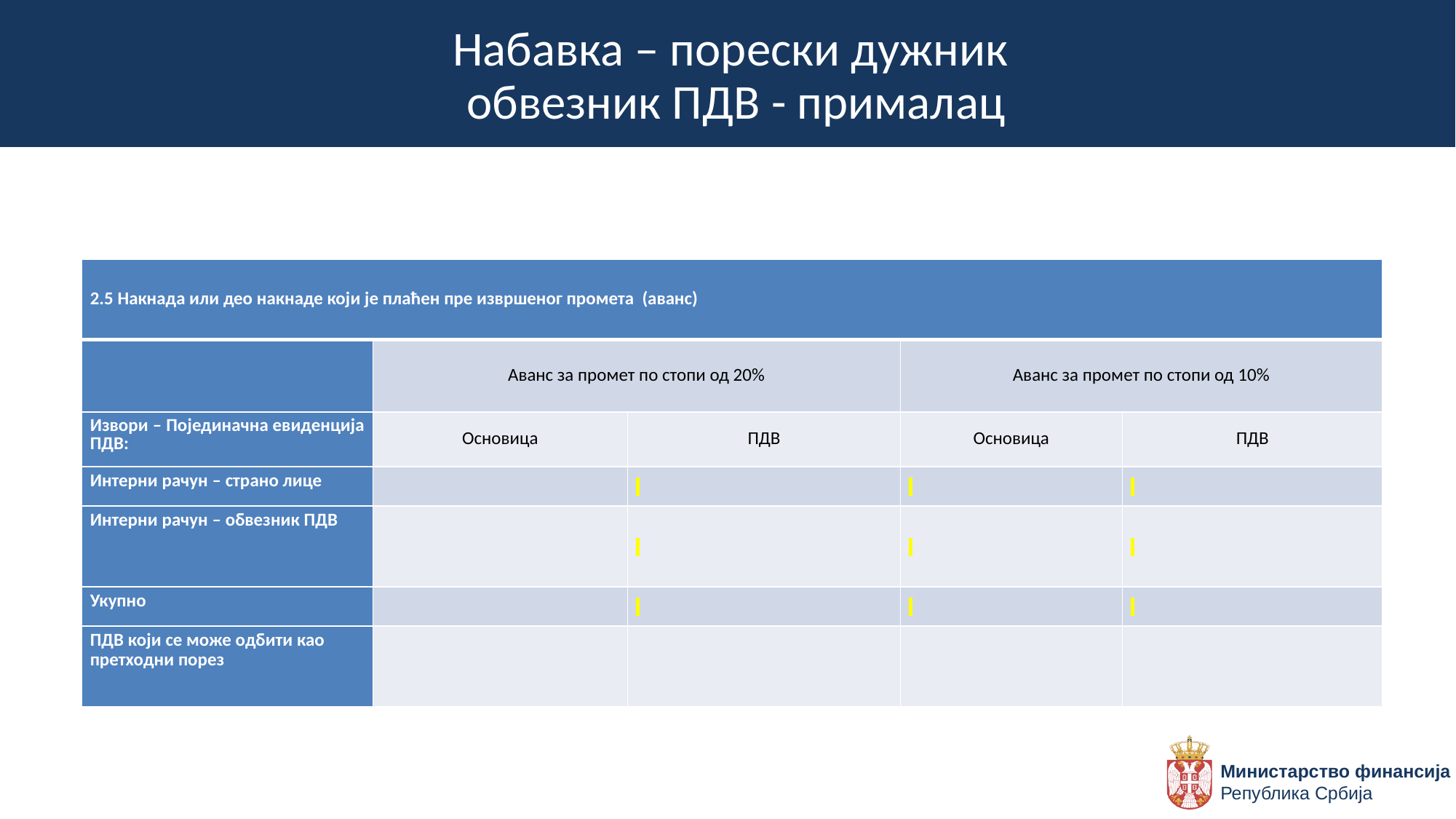

Набавка – порески дужник
обвезник ПДВ - прималац

| 2.5 Накнада или део накнаде који је плаћен пре извршеног промета (аванс) |  |  |  |  |
| --- | --- | --- | --- | --- |
|  | Аванс за промет по стопи од 20% |  | Аванс за промет по стопи од 10% |  |
| Извори – Појединачна евиденција ПДВ: | Основица | ПДВ | Основица | ПДВ |
| Интерни рачун – страно лице |  |  |  |  |
| Интерни рачун – обвезник ПДВ |  |  |  |  |
| Укупно |  |  |  |  |
| ПДВ који се може одбити као претходни порез |  |  |  |  |

Министарство финансија
Република Србија